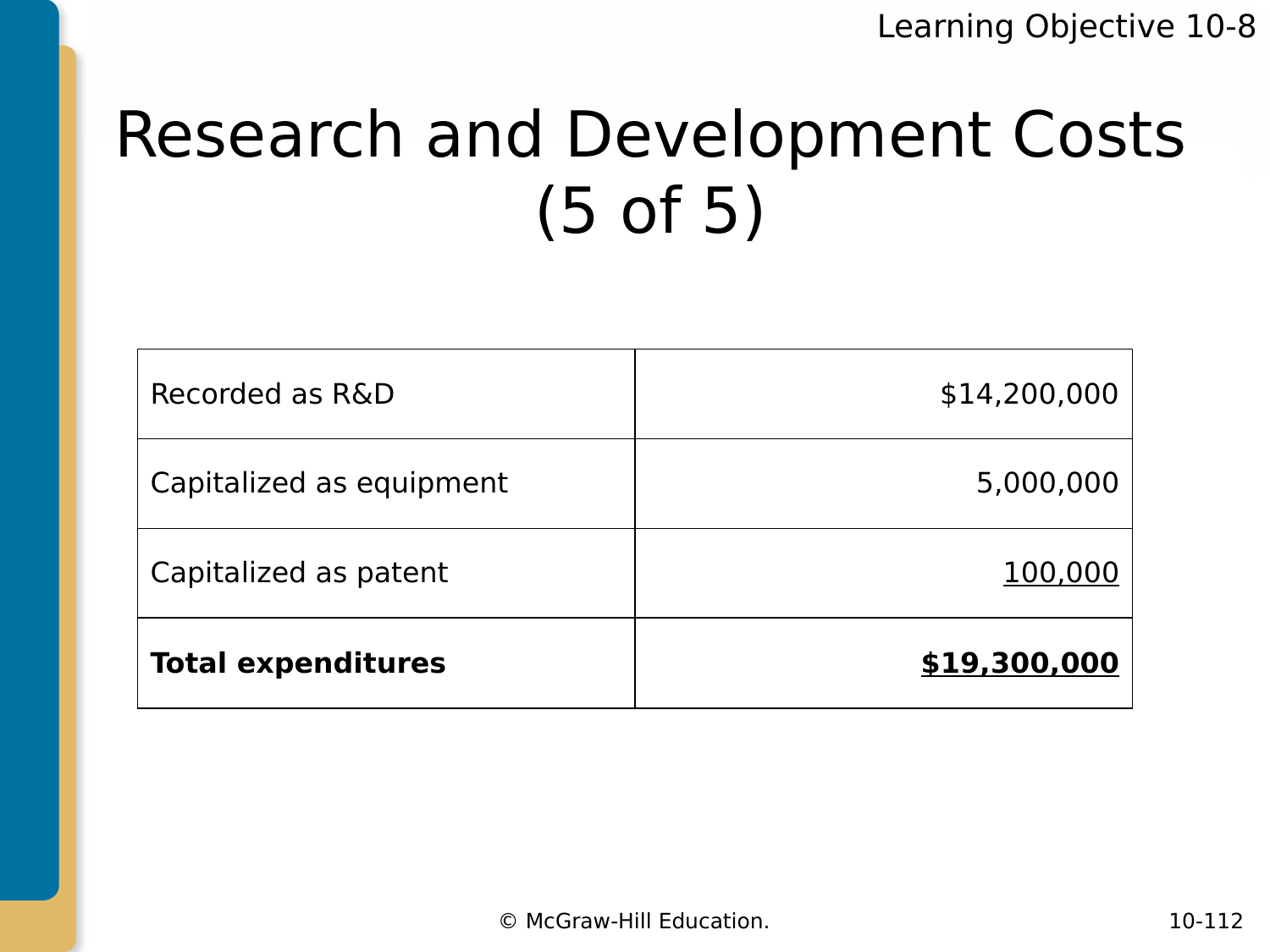

Learning Objective 10-8
# Research and Development Costs (5 of 5)
| Recorded as R&D | $14,200,000 |
| --- | --- |
| Capitalized as equipment | 5,000,000 |
| Capitalized as patent | 100,000 |
| Total expenditures | $19,300,000 |